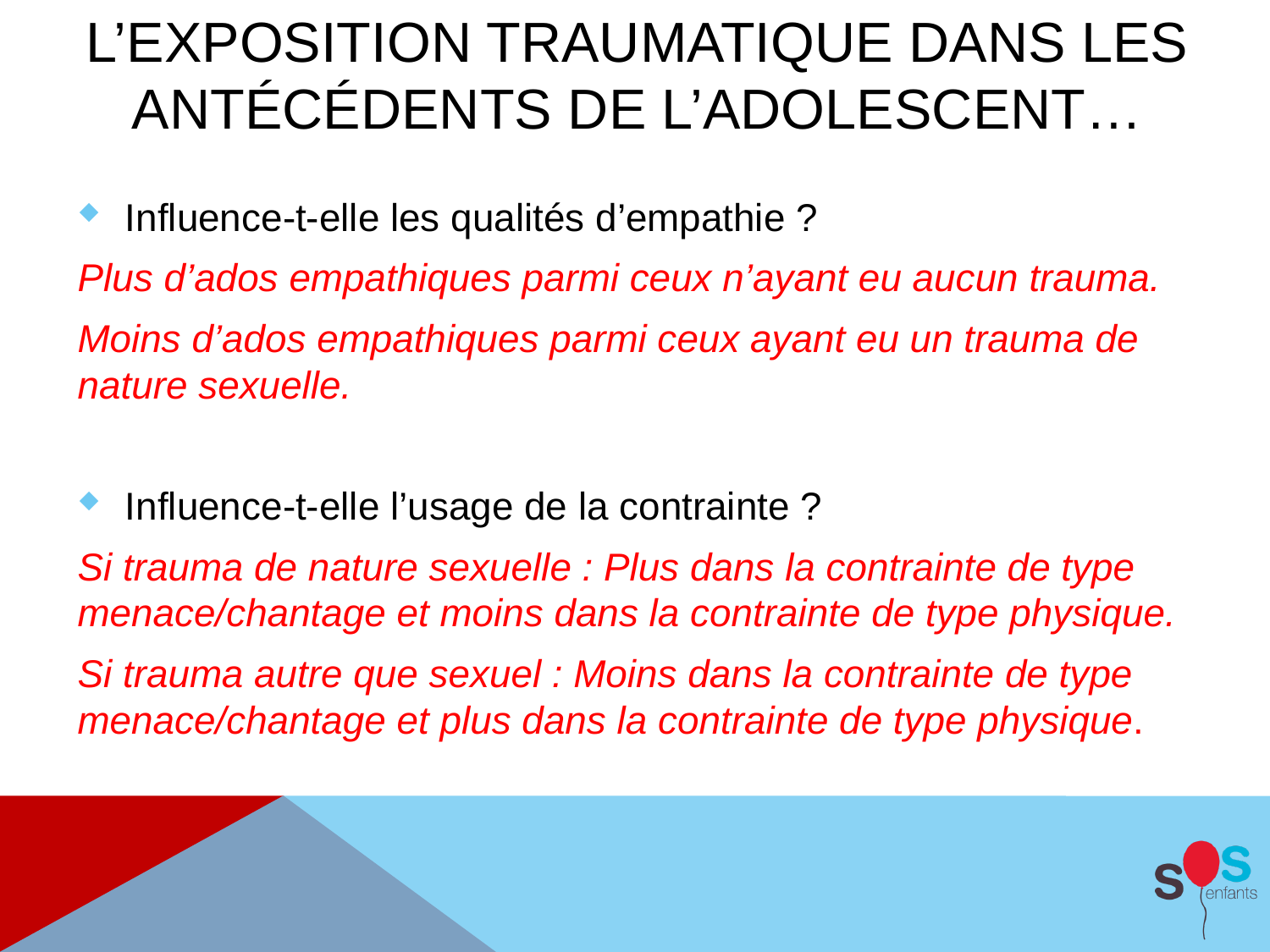

# L’exposition traumatique dans les Antécédents de l’adolescent…
Influence-t-elle les qualités d’empathie ?
Plus d’ados empathiques parmi ceux n’ayant eu aucun trauma.
Moins d’ados empathiques parmi ceux ayant eu un trauma de nature sexuelle.

Influence-t-elle l’usage de la contrainte ?
Si trauma de nature sexuelle : Plus dans la contrainte de type menace/chantage et moins dans la contrainte de type physique.
Si trauma autre que sexuel : Moins dans la contrainte de type menace/chantage et plus dans la contrainte de type physique.